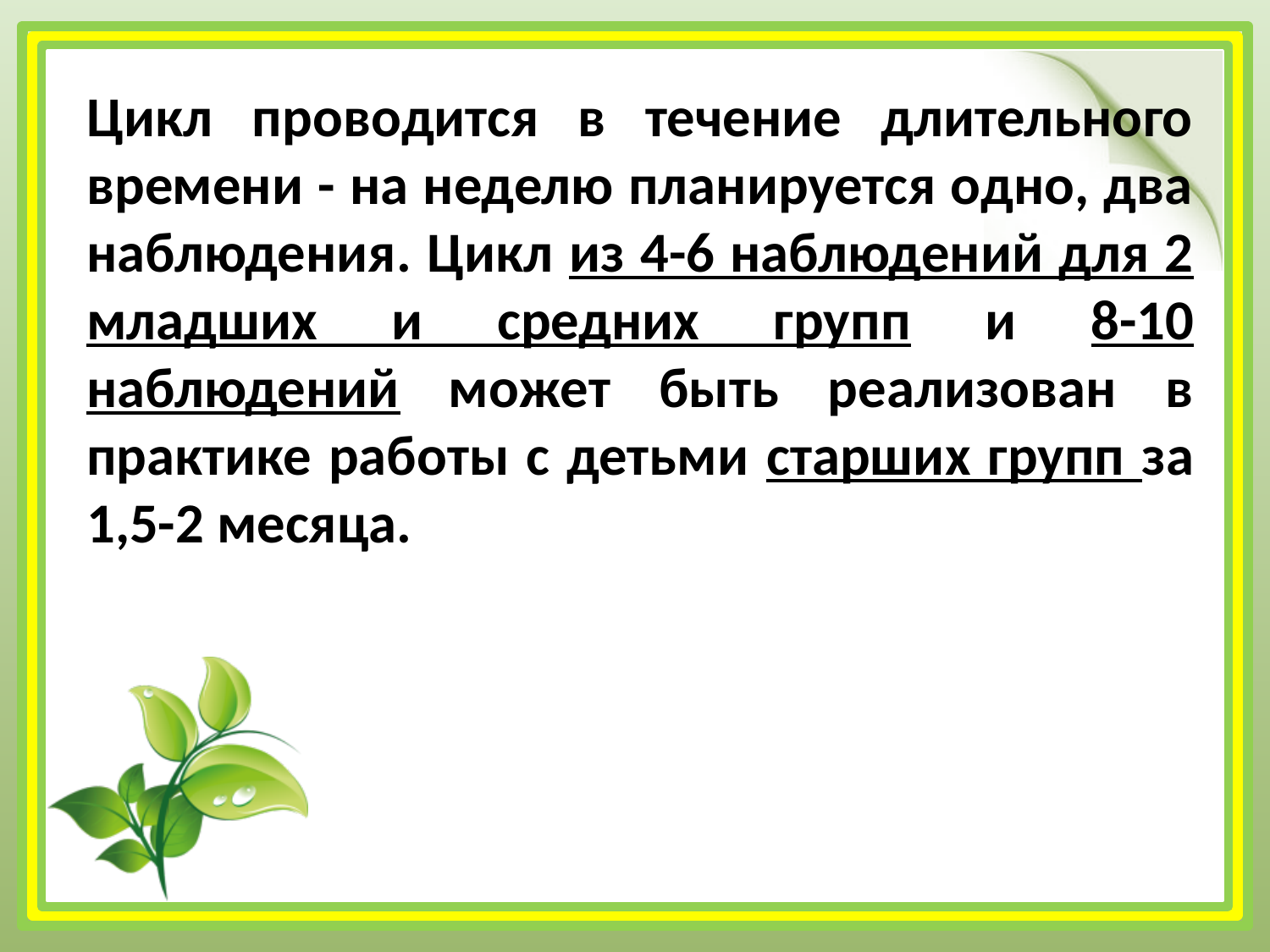

Цикл проводится в течение длительного времени - на неделю планируется одно, два наблюдения. Цикл из 4-6 наблюдений для 2 младших и средних групп и 8-10 наблюдений может быть реализован в практике работы с детьми старших групп за 1,5-2 месяца.